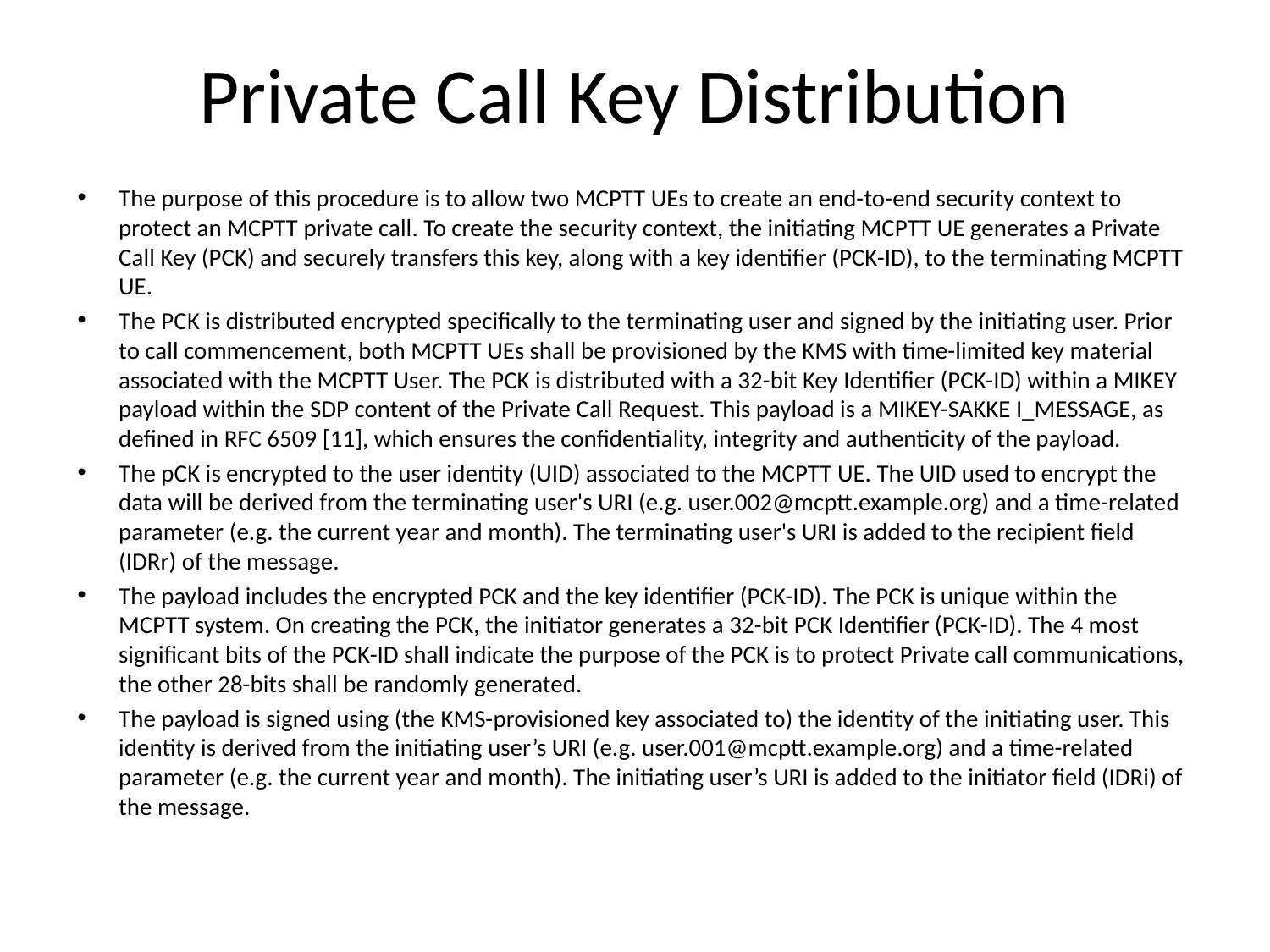

# Private Call Key Distribution
The purpose of this procedure is to allow two MCPTT UEs to create an end-to-end security context to protect an MCPTT private call. To create the security context, the initiating MCPTT UE generates a Private Call Key (PCK) and securely transfers this key, along with a key identifier (PCK-ID), to the terminating MCPTT UE.
The PCK is distributed encrypted specifically to the terminating user and signed by the initiating user. Prior to call commencement, both MCPTT UEs shall be provisioned by the KMS with time-limited key material associated with the MCPTT User. The PCK is distributed with a 32-bit Key Identifier (PCK-ID) within a MIKEY payload within the SDP content of the Private Call Request. This payload is a MIKEY-SAKKE I_MESSAGE, as defined in RFC 6509 [11], which ensures the confidentiality, integrity and authenticity of the payload.
The pCK is encrypted to the user identity (UID) associated to the MCPTT UE. The UID used to encrypt the data will be derived from the terminating user's URI (e.g. user.002@mcptt.example.org) and a time-related parameter (e.g. the current year and month). The terminating user's URI is added to the recipient field (IDRr) of the message.
The payload includes the encrypted PCK and the key identifier (PCK-ID). The PCK is unique within the MCPTT system. On creating the PCK, the initiator generates a 32-bit PCK Identifier (PCK-ID). The 4 most significant bits of the PCK-ID shall indicate the purpose of the PCK is to protect Private call communications, the other 28-bits shall be randomly generated.
The payload is signed using (the KMS-provisioned key associated to) the identity of the initiating user. This identity is derived from the initiating user’s URI (e.g. user.001@mcptt.example.org) and a time-related parameter (e.g. the current year and month). The initiating user’s URI is added to the initiator field (IDRi) of the message.